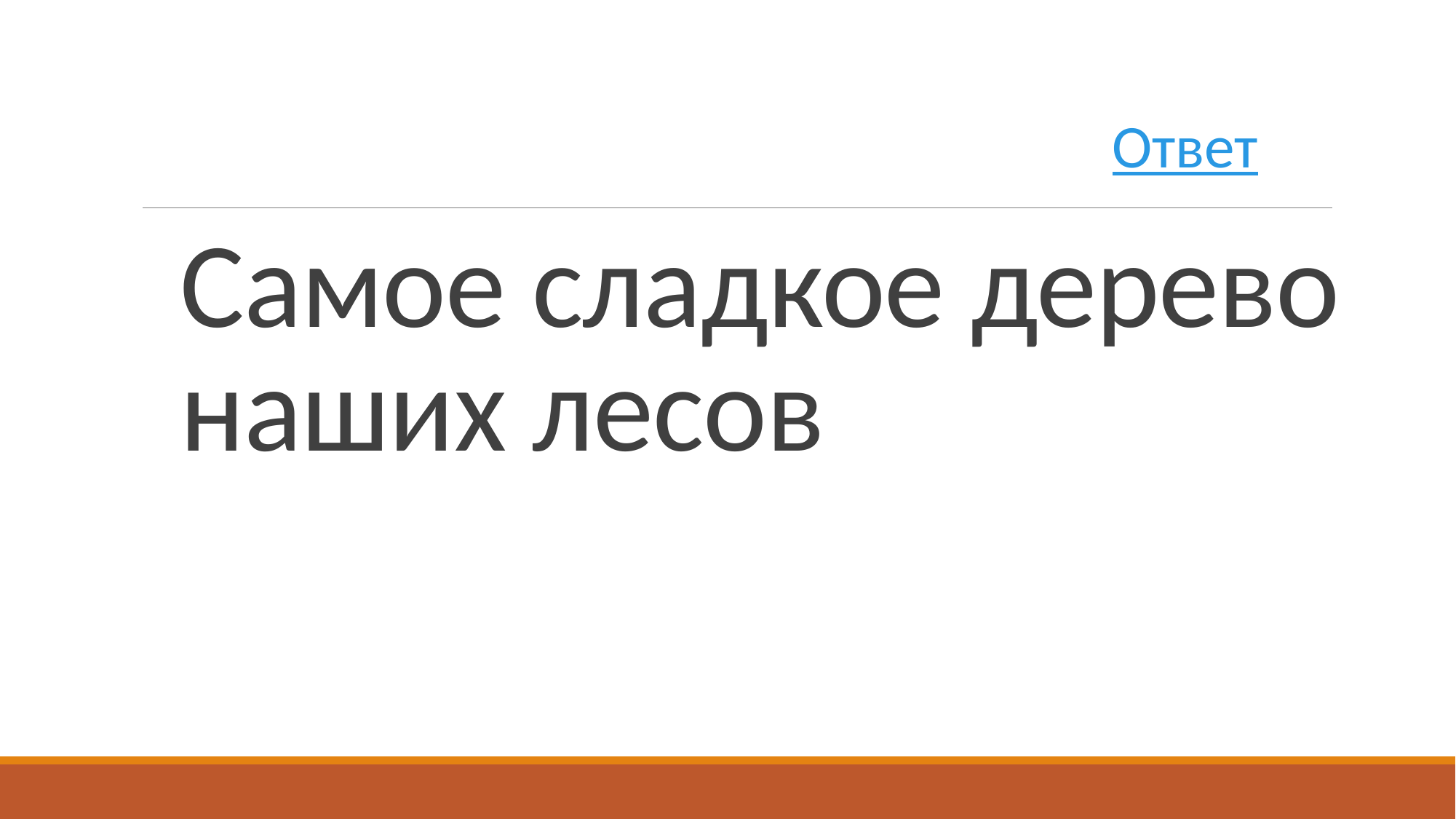

Ответ

# Самое сладкое дерево наших лесов